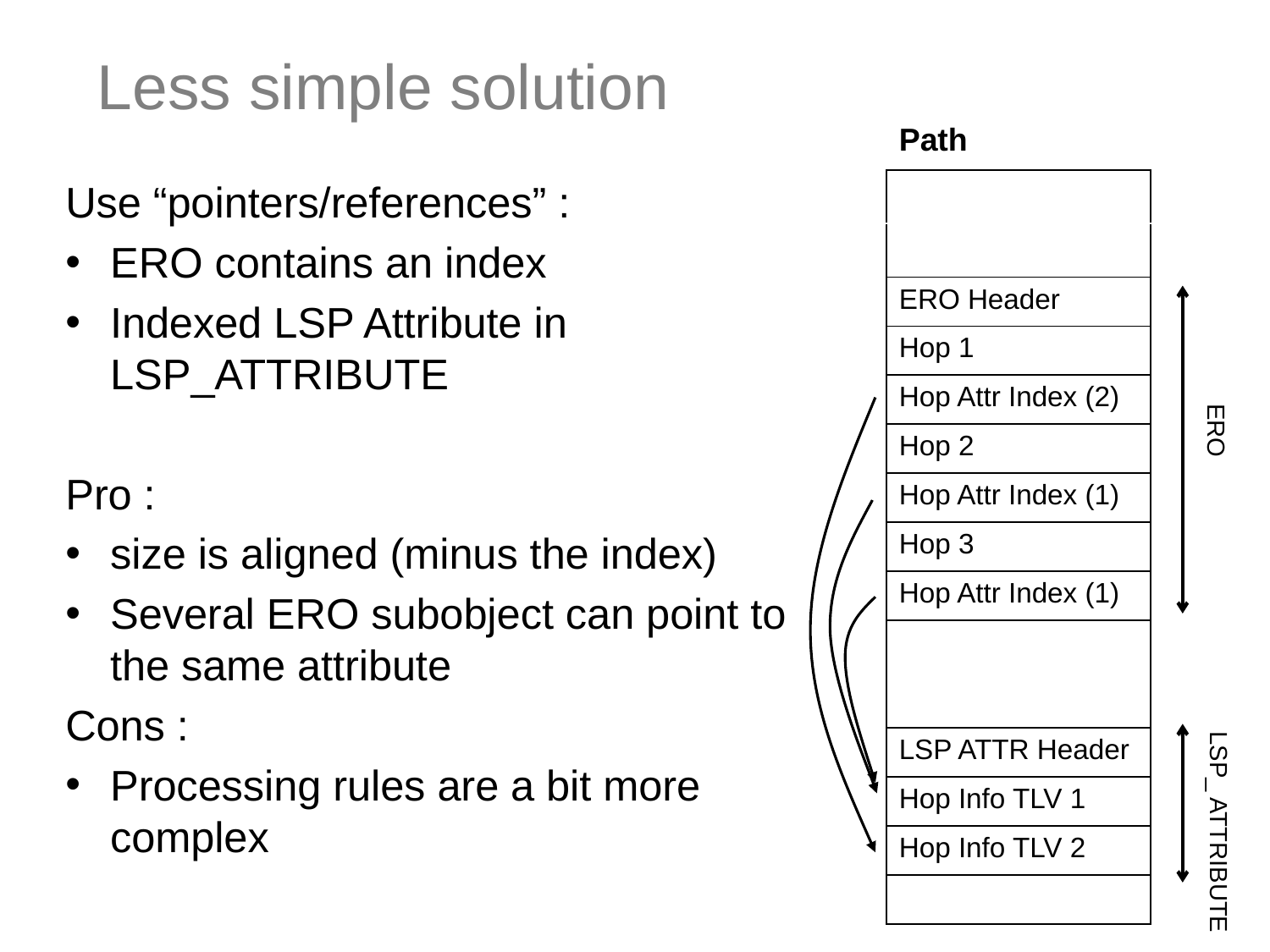

Less simple solution
| Path |
| --- |
|  |
|  |
| ERO Header |
| Hop 1 |
| Hop Attr Index (2) |
| Hop 2 |
| Hop Attr Index (1) |
| Hop 3 |
| Hop Attr Index (1) |
|  |
|  |
| LSP ATTR Header |
| Hop Info TLV 1 |
| Hop Info TLV 2 |
|  |

Use “pointers/references” :
ERO contains an index
Indexed LSP Attribute in LSP_ATTRIBUTE

Pro :
size is aligned (minus the index)
Several ERO subobject can point to the same attribute
Cons :
Processing rules are a bit more complex

ERO

LSP_ ATTRIBUTE